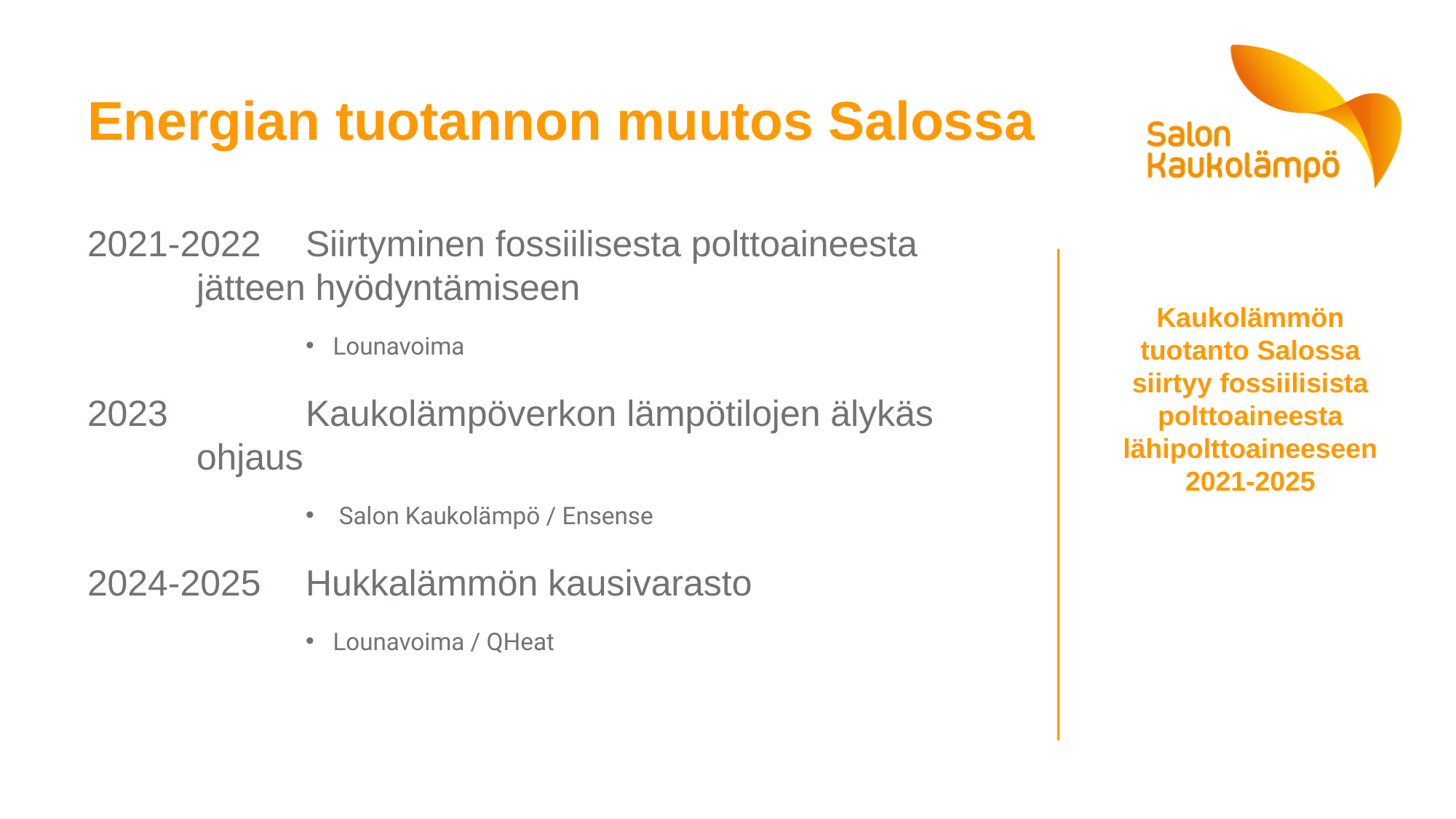

# Energian tuotannon muutos Salossa
2021-2022	Siirtyminen fossiilisesta polttoaineesta 		jätteen hyödyntämiseen
Lounavoima
2023		Kaukolämpöverkon lämpötilojen älykäs 		ohjaus
 Salon Kaukolämpö / Ensense
2024-2025	Hukkalämmön kausivarasto
Lounavoima / QHeat
Kaukolämmön tuotanto Salossa siirtyy fossiilisista polttoaineesta lähipolttoaineeseen 2021-2025